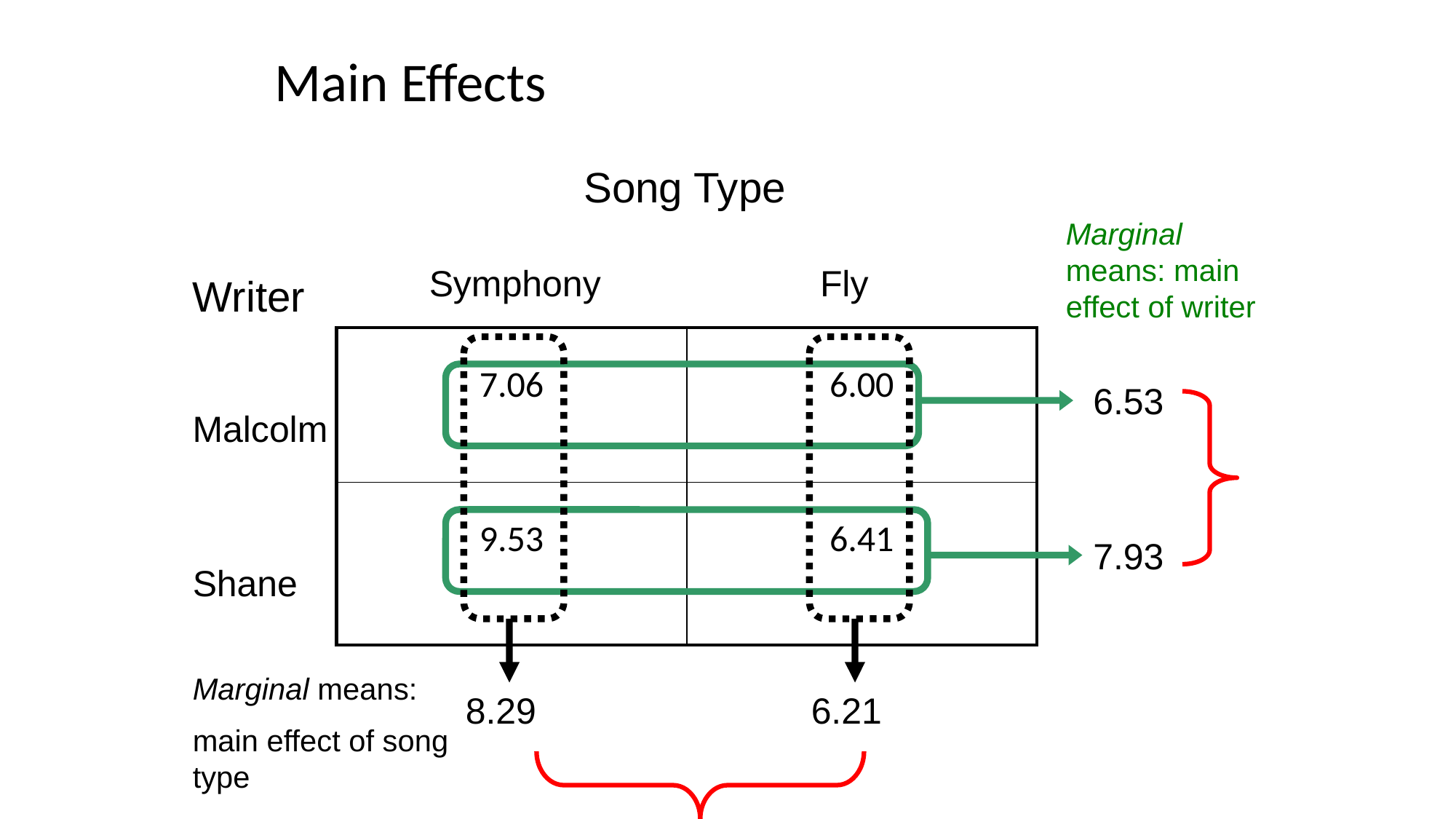

# Main Effects
Song Type
Marginal means: main effect of writer
Fly
Symphony
Writer

| 7.06 | 6.00 |
| --- | --- |
| 9.53 | 6.41 |

6.53

Malcolm

7.93

Shane

Marginal means:
main effect of song type
8.29
6.21